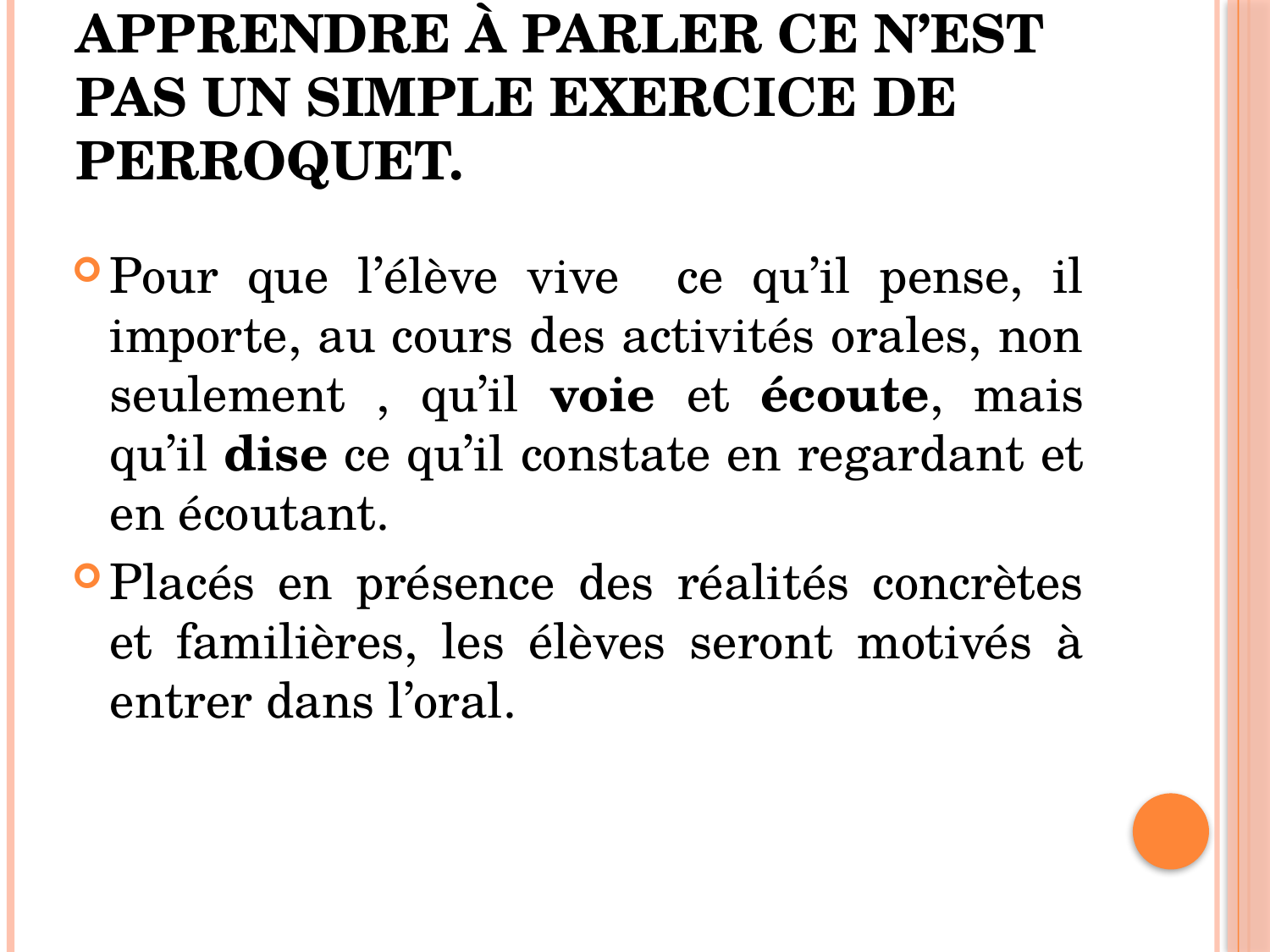

# Apprendre à parler ce n’est pas un simple exercice de perroquet.
Pour que l’élève vive  ce qu’il pense, il importe, au cours des activités orales, non seulement , qu’il voie et écoute, mais qu’il dise ce qu’il constate en regardant et en écoutant.
Placés en présence des réalités concrètes et familières, les élèves seront motivés à entrer dans l’oral.